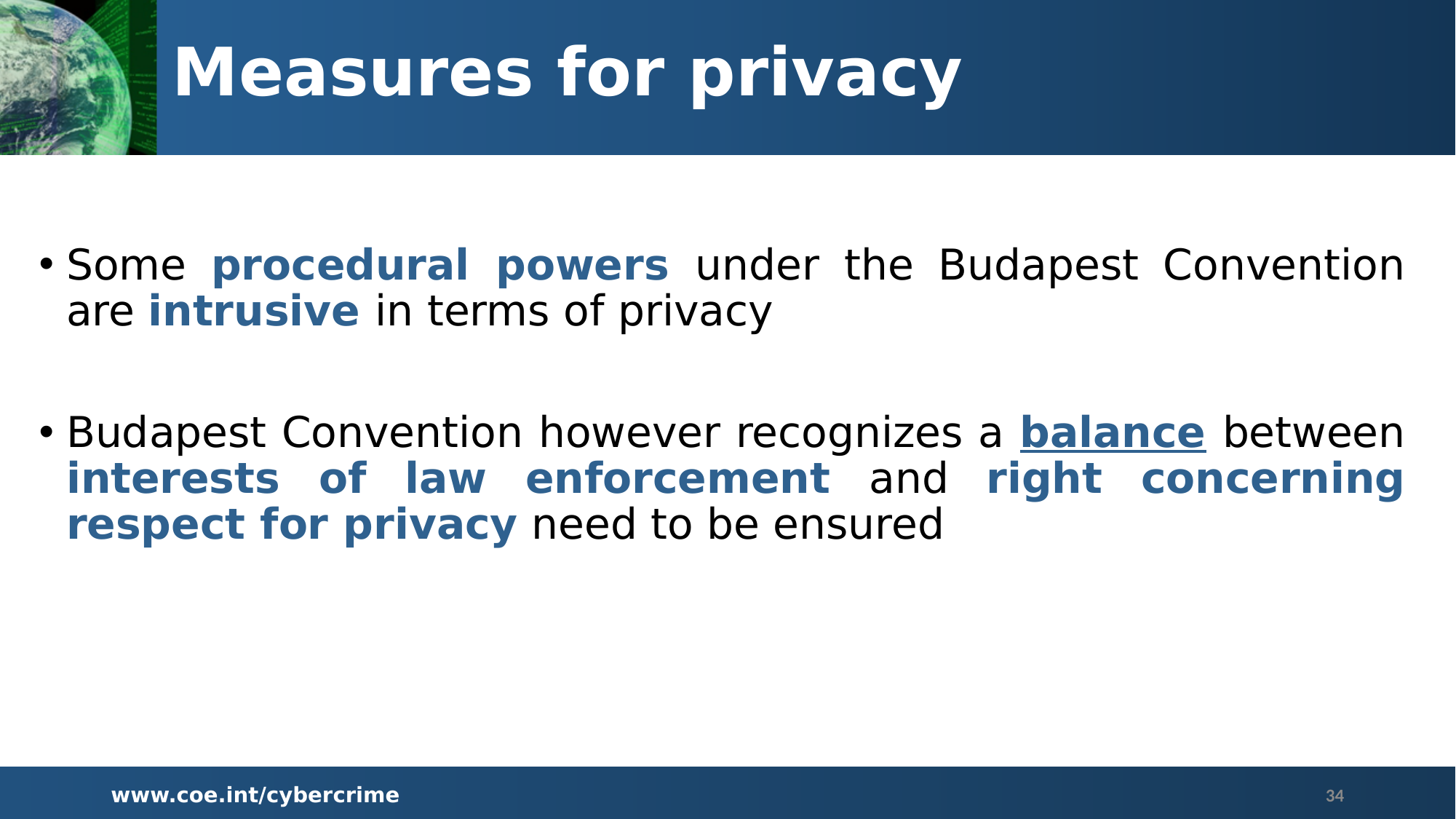

# Measures for privacy

Some procedural powers under the Budapest Convention are intrusive in terms of privacy

Budapest Convention however recognizes a balance between interests of law enforcement and right concerning respect for privacy need to be ensured

www.coe.int/cybercrime
34